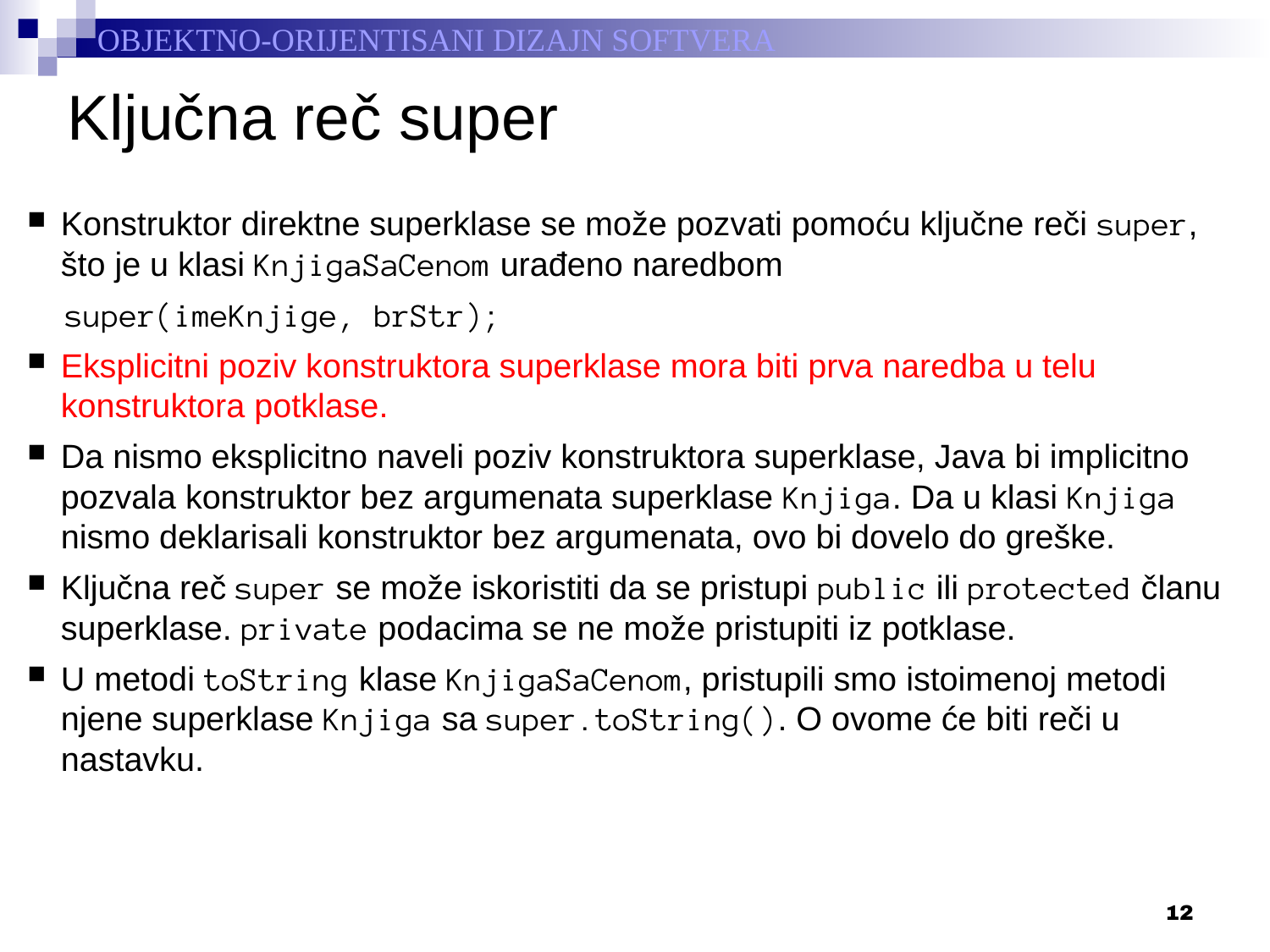

# Ključna reč super
Konstruktor direktne superklase se može pozvati pomoću ključne reči super, što je u klasi KnjigaSaCenom urađeno naredbom
super(imeKnjige, brStr);
Eksplicitni poziv konstruktora superklase mora biti prva naredba u telu konstruktora potklase.
Da nismo eksplicitno naveli poziv konstruktora superklase, Java bi implicitno pozvala konstruktor bez argumenata superklase Knjiga. Da u klasi Knjiga nismo deklarisali konstruktor bez argumenata, ovo bi dovelo do greške.
Ključna reč super se može iskoristiti da se pristupi public ili protected članu superklase. private podacima se ne može pristupiti iz potklase.
U metodi toString klase KnjigaSaCenom, pristupili smo istoimenoj metodi njene superklase Knjiga sa super.toString(). O ovome će biti reči u nastavku.
12